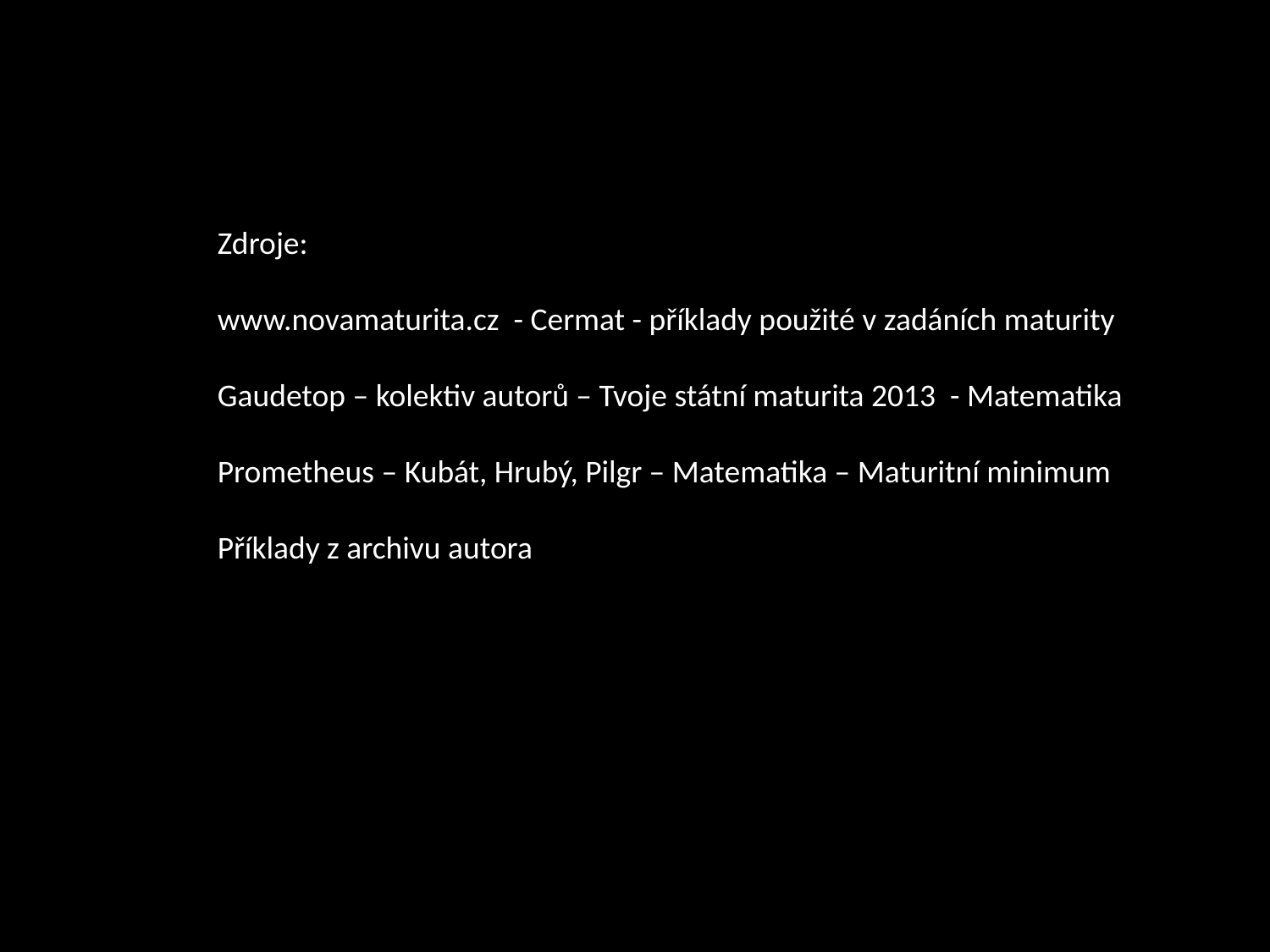

Zdroje:

www.novamaturita.cz  - Cermat - příklady použité v zadáních maturity

Gaudetop – kolektiv autorů – Tvoje státní maturita 2013  - Matematika

Prometheus – Kubát, Hrubý, Pilgr – Matematika – Maturitní minimum

Příklady z archivu autora